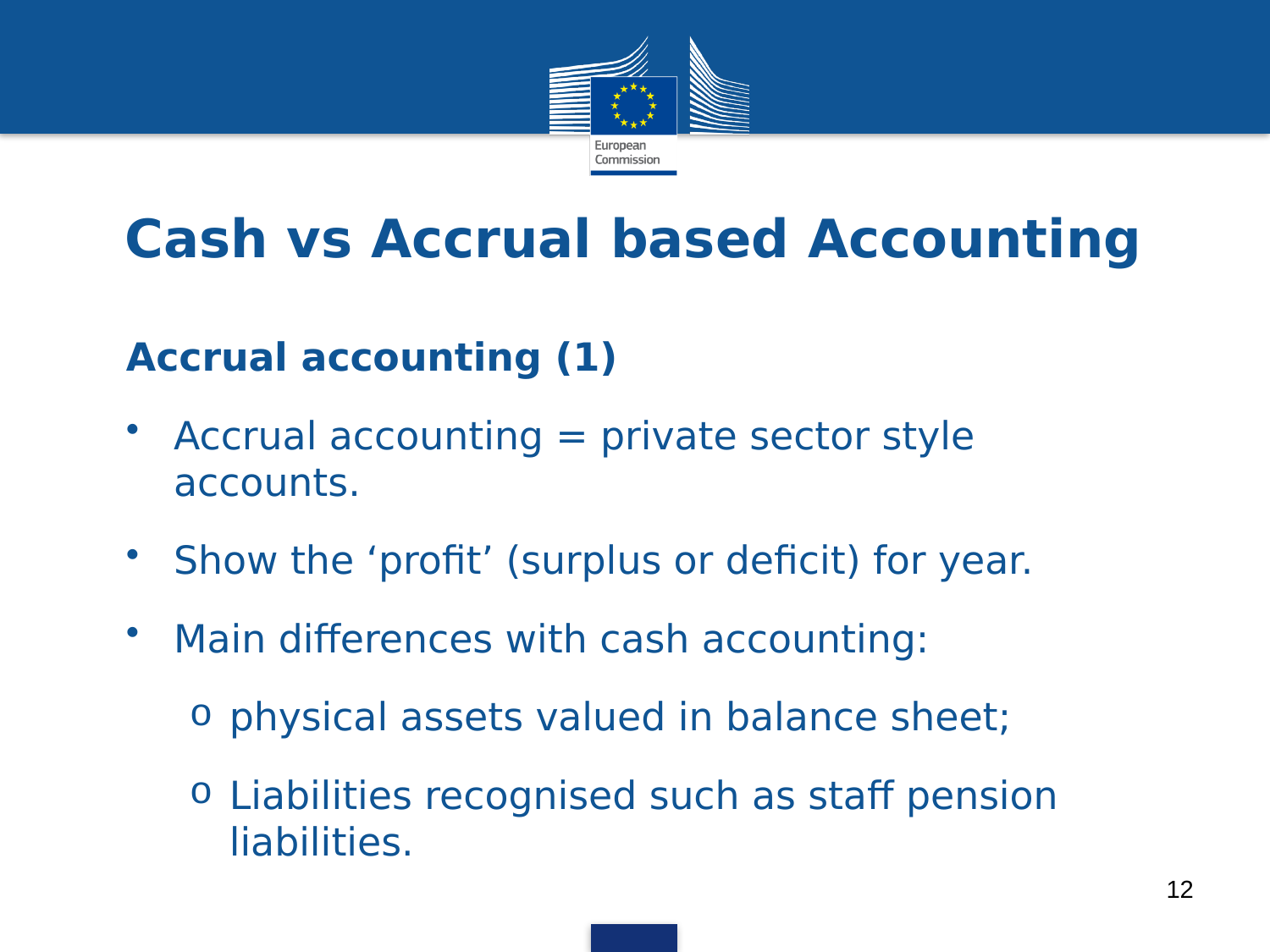

# Cash vs Accrual based Accounting
Accrual accounting (1)
Accrual accounting = private sector style accounts.
Show the ‘profit’ (surplus or deficit) for year.
Main differences with cash accounting:
physical assets valued in balance sheet;
Liabilities recognised such as staff pension liabilities.
12